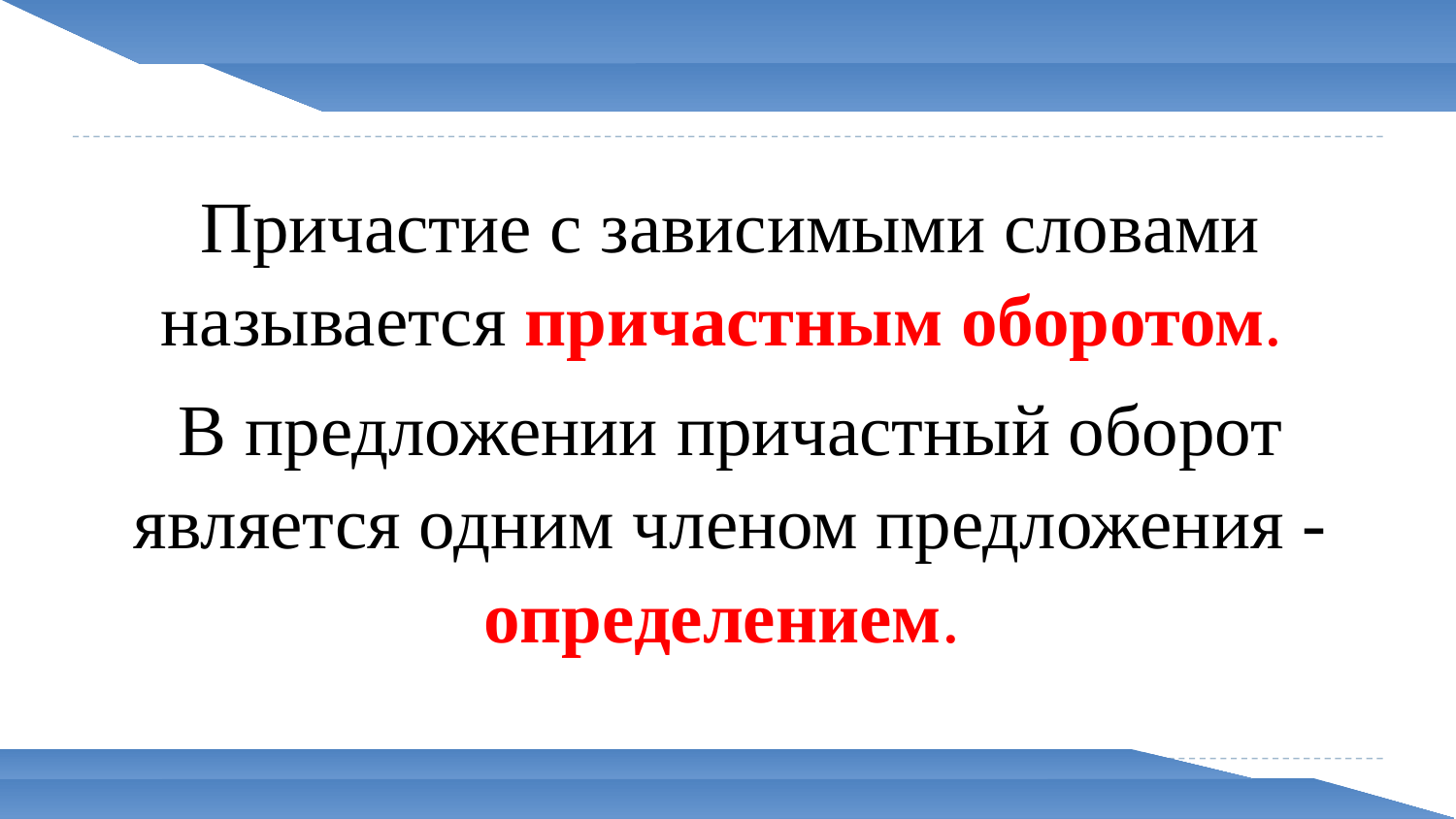

Причастие с зависимыми словами называется причастным оборотом.
В предложении причастный оборот является одним членом предложения - определением.